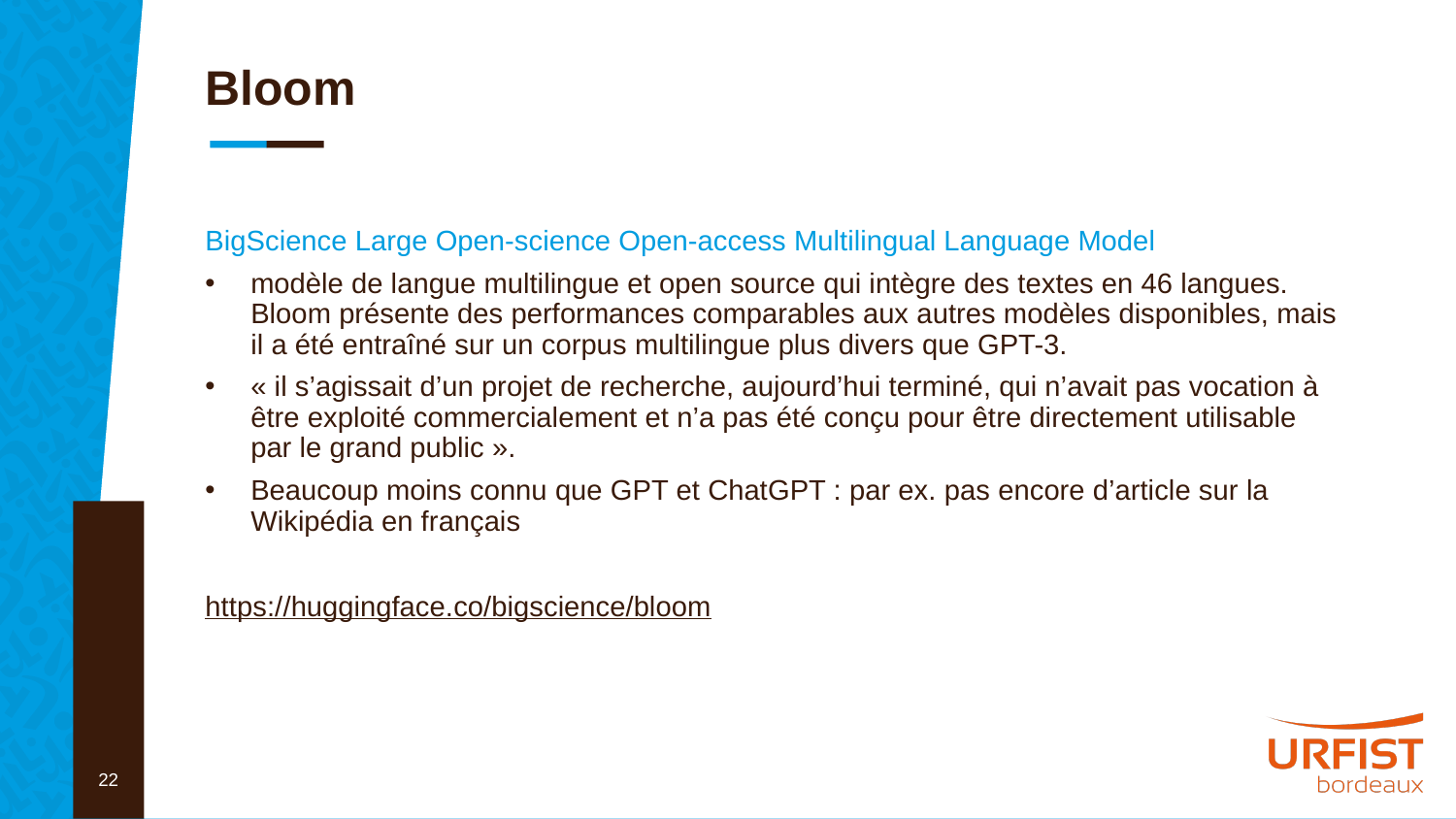

# Bloom
BigScience Large Open-science Open-access Multilingual Language Model
modèle de langue multilingue et open source qui intègre des textes en 46 langues. Bloom présente des performances comparables aux autres modèles disponibles, mais il a été entraîné sur un corpus multilingue plus divers que GPT-3.
« il s’agissait d’un projet de recherche, aujourd’hui terminé, qui n’avait pas vocation à être exploité commercialement et n’a pas été conçu pour être directement utilisable par le grand public ».
Beaucoup moins connu que GPT et ChatGPT : par ex. pas encore d’article sur la Wikipédia en français

https://huggingface.co/bigscience/bloom
22